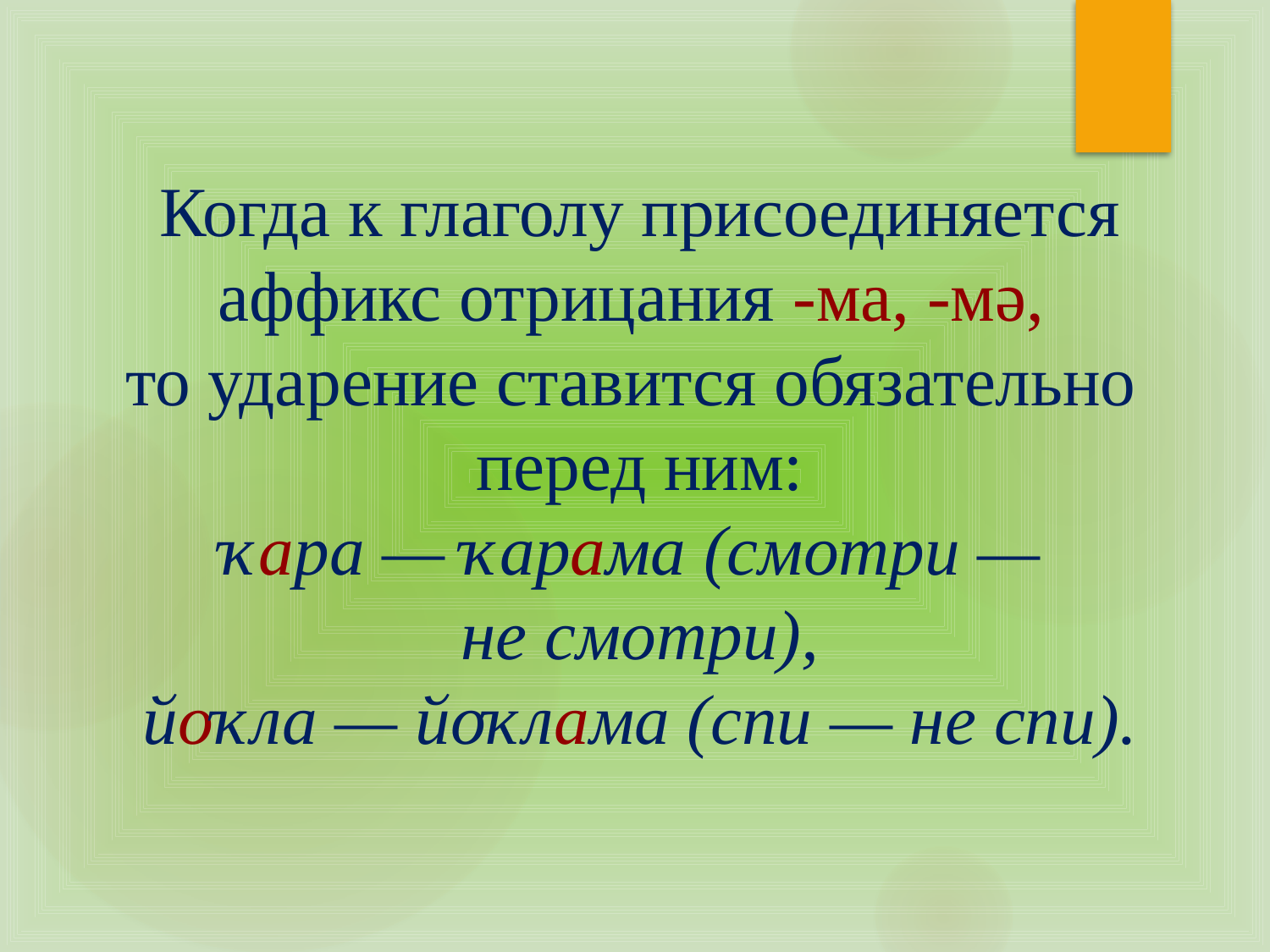

Когда к глаголу присоединяется аффикс отрицания -ма, -мә,
то ударение ставится обязательно
перед ним:
ҡара — ҡарама (смотри —
не смотри),
йоҡла — йоҡлама (спи — не спи).